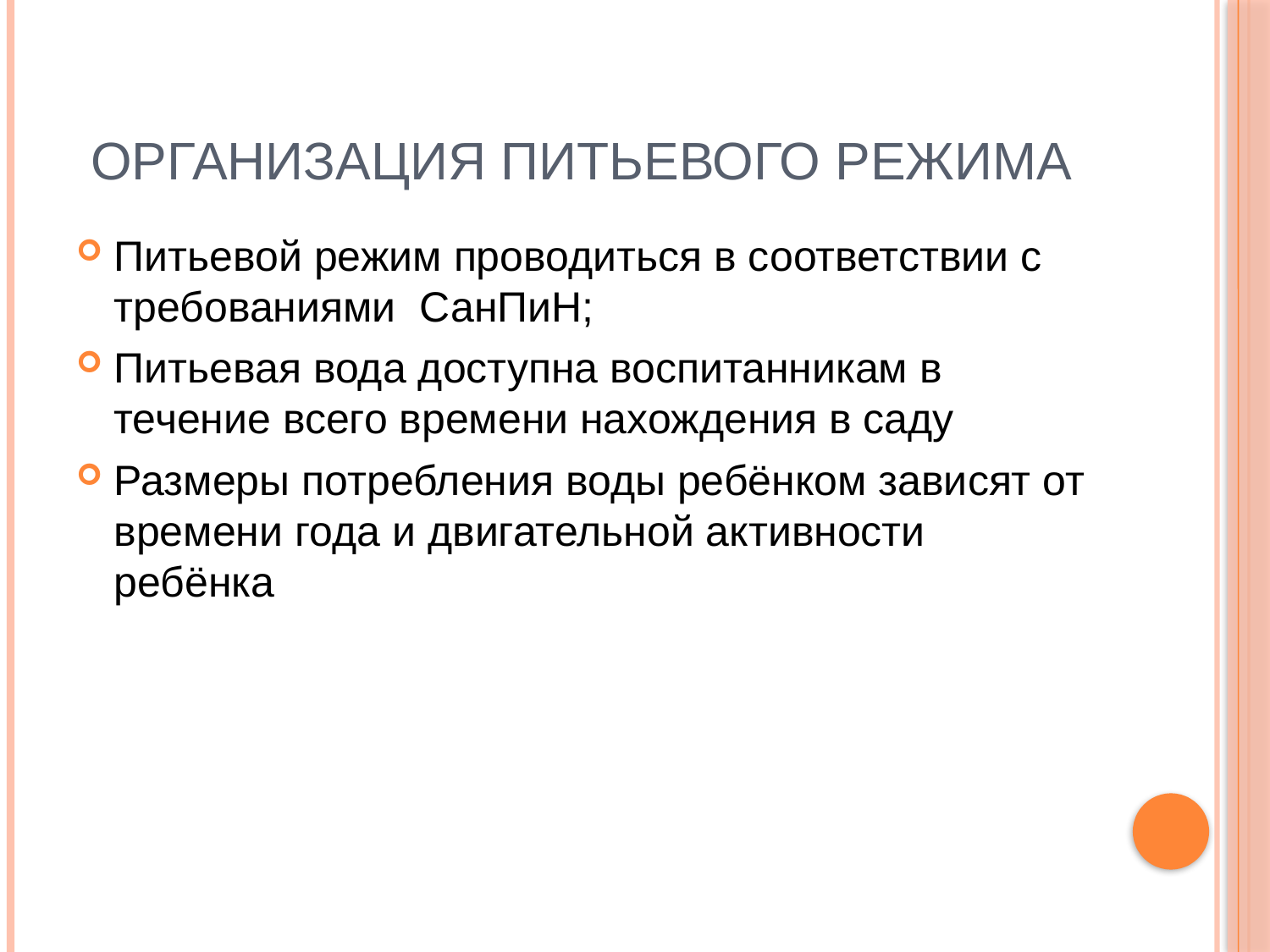

# Организация питьевого режима
Питьевой режим проводиться в соответствии с требованиями  СанПиН;
Питьевая вода доступна воспитанникам в течение всего времени нахождения в саду
Размеры потребления воды ребёнком зависят от времени года и двигательной активности ребёнка